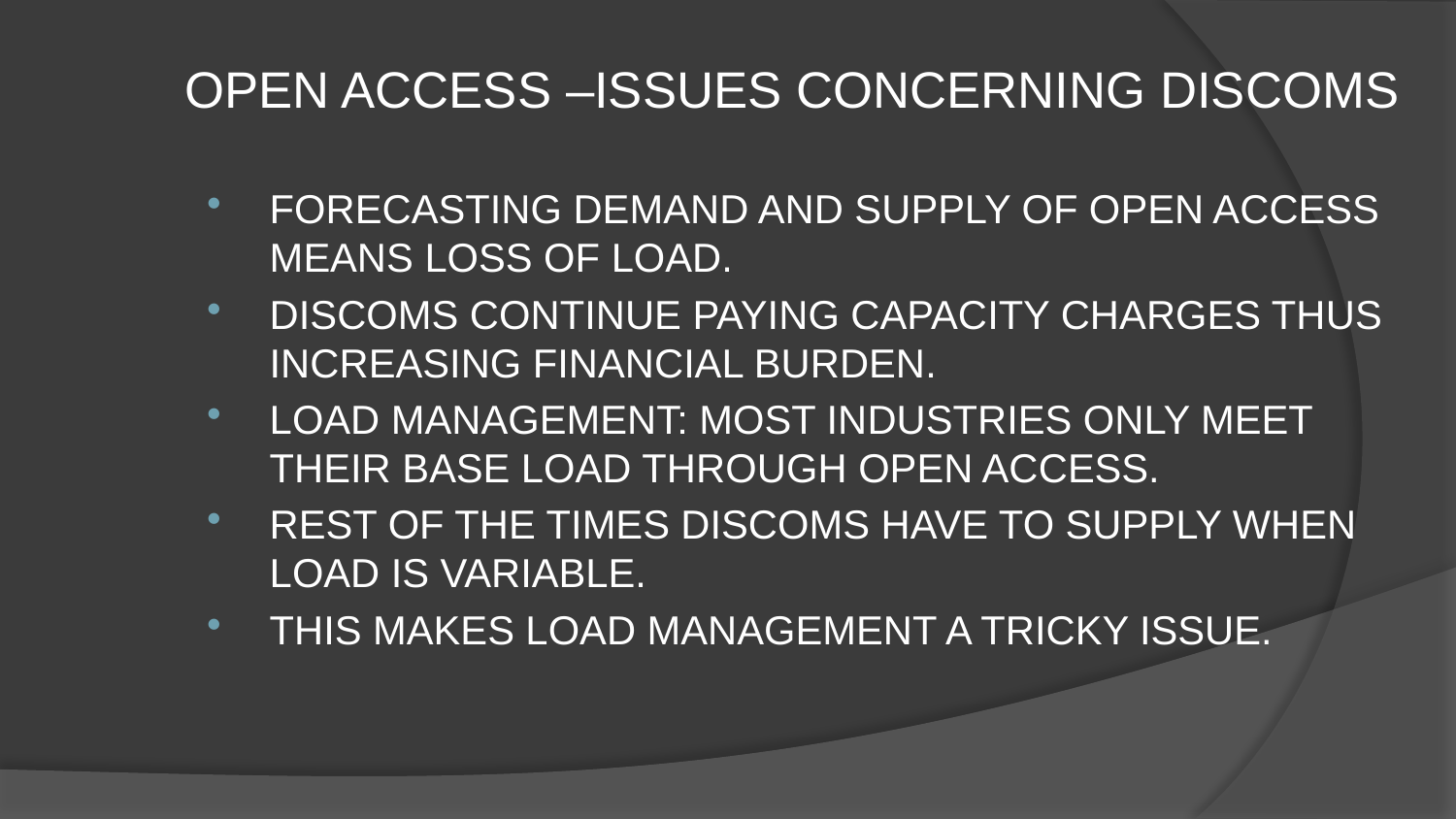

# OPEN ACCESS –ISSUES CONCERNING DISCOMS
FORECASTING DEMAND AND SUPPLY OF OPEN ACCESS MEANS LOSS OF LOAD.
DISCOMS CONTINUE PAYING CAPACITY CHARGES THUS INCREASING FINANCIAL BURDEN.
LOAD MANAGEMENT: MOST INDUSTRIES ONLY MEET THEIR BASE LOAD THROUGH OPEN ACCESS.
REST OF THE TIMES DISCOMS HAVE TO SUPPLY WHEN LOAD IS VARIABLE.
THIS MAKES LOAD MANAGEMENT A TRICKY ISSUE.